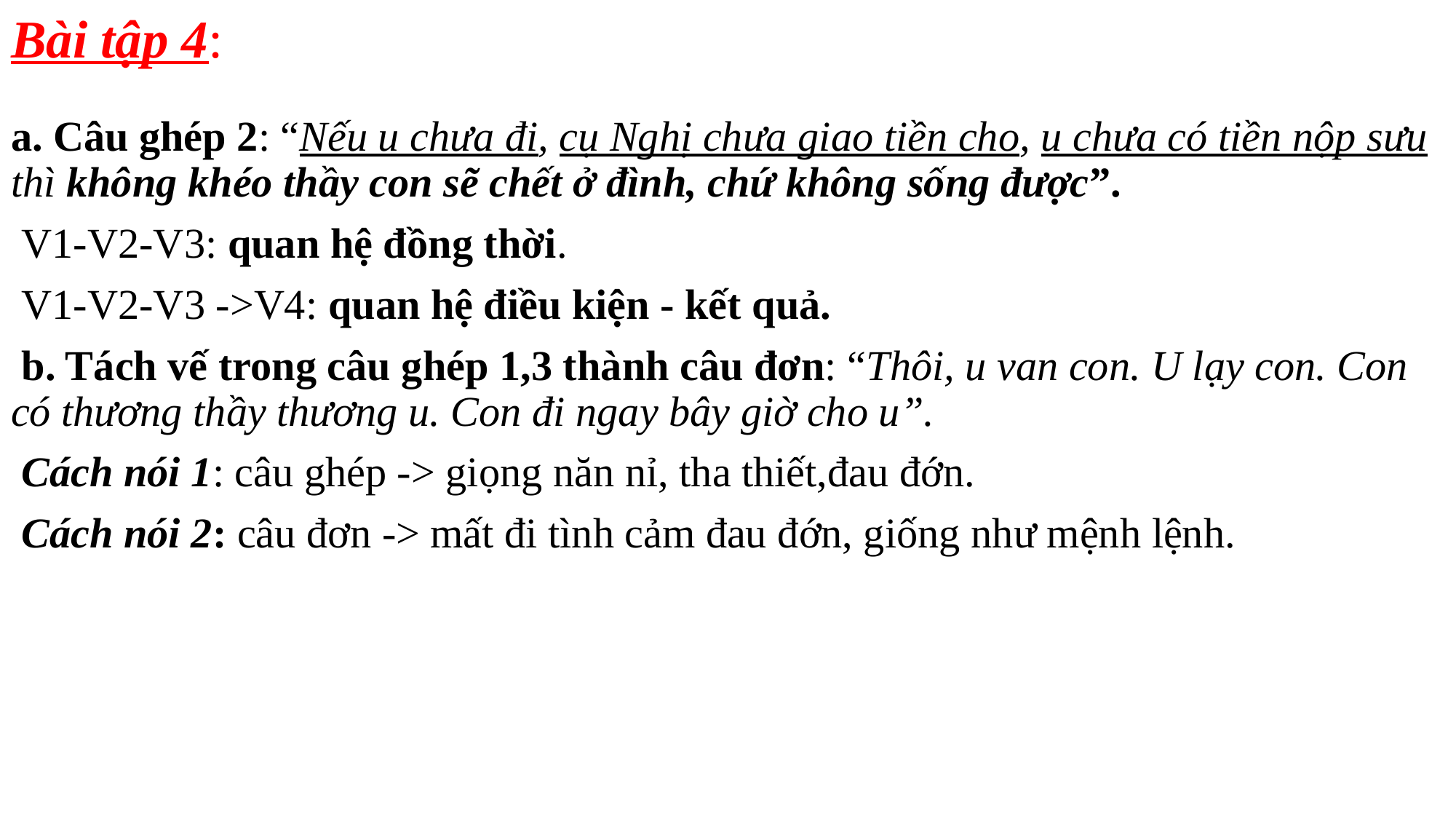

# Bài tập 4:
a. Câu ghép 2: “Nếu u chưa đi, cụ Nghị chưa giao tiền cho, u chưa có tiền nộp sưu thì không khéo thầy con sẽ chết ở đình, chứ không sống được”.
 V1-V2-V3: quan hệ đồng thời.
 V1-V2-V3 ->V4: quan hệ điều kiện - kết quả.
 b. Tách vế trong câu ghép 1,3 thành câu đơn: “Thôi, u van con. U lạy con. Con có thương thầy thương u. Con đi ngay bây giờ cho u”.
 Cách nói 1: câu ghép -> giọng năn nỉ, tha thiết,đau đớn.
 Cách nói 2: câu đơn -> mất đi tình cảm đau đớn, giống như mệnh lệnh.